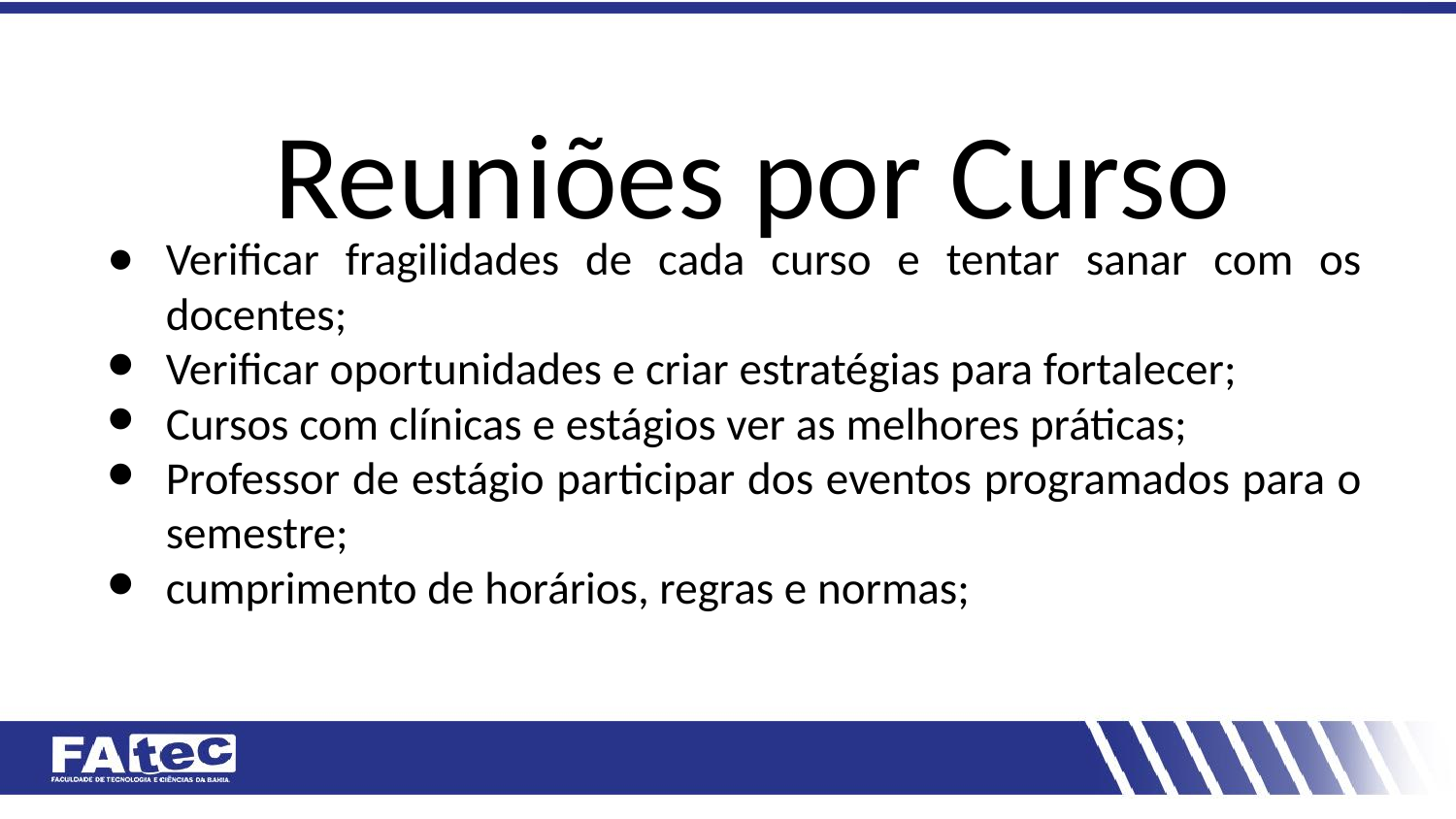

# Reuniões por Curso

Verificar fragilidades de cada curso e tentar sanar com os docentes;
Verificar oportunidades e criar estratégias para fortalecer;
Cursos com clínicas e estágios ver as melhores práticas;
Professor de estágio participar dos eventos programados para o semestre;
cumprimento de horários, regras e normas;